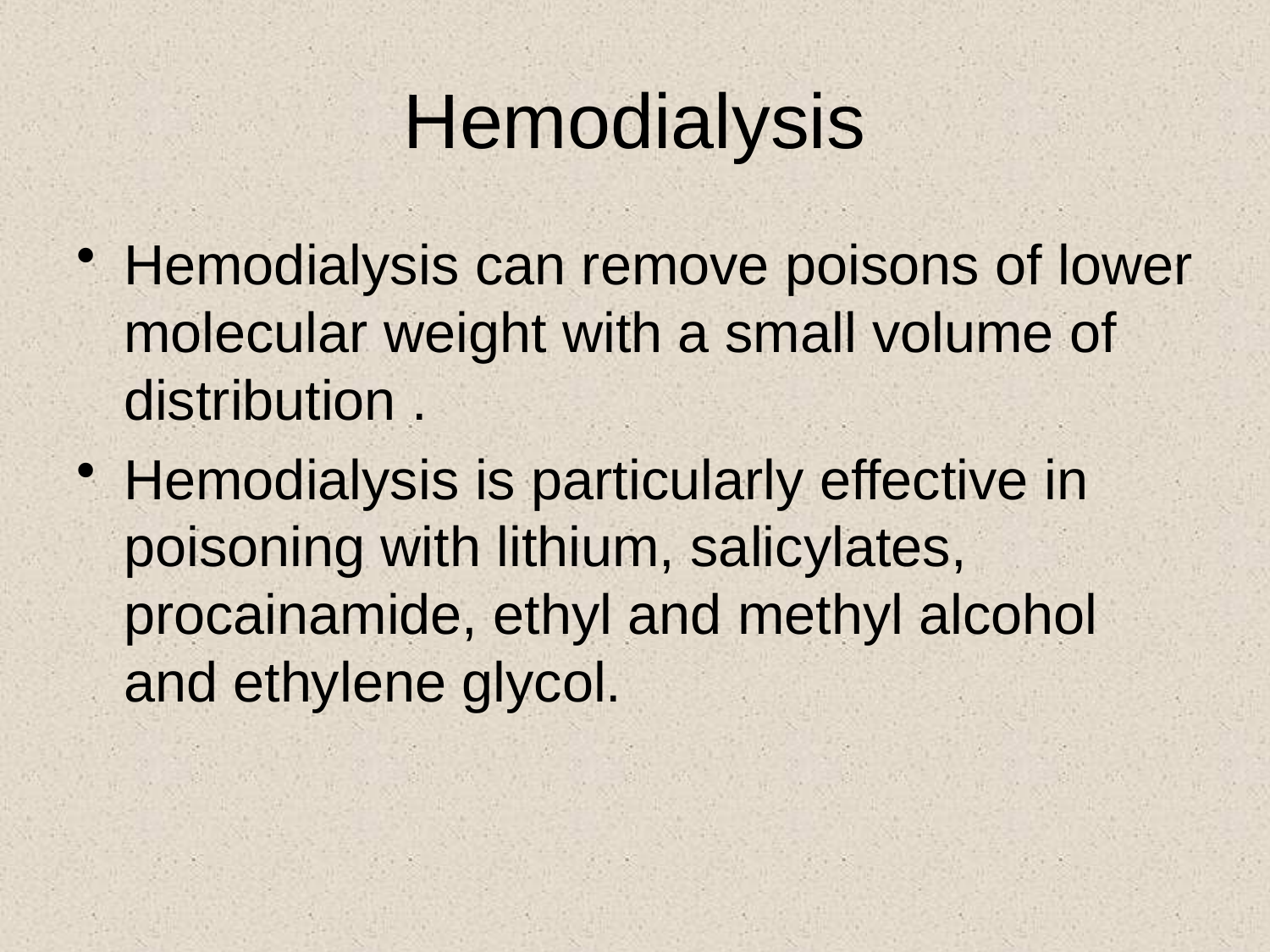

# Hemodialysis
Hemodialysis can remove poisons of lower molecular weight with a small volume of distribution .
Hemodialysis is particularly effective in poisoning with lithium, salicylates, procainamide, ethyl and methyl alcohol and ethylene glycol.